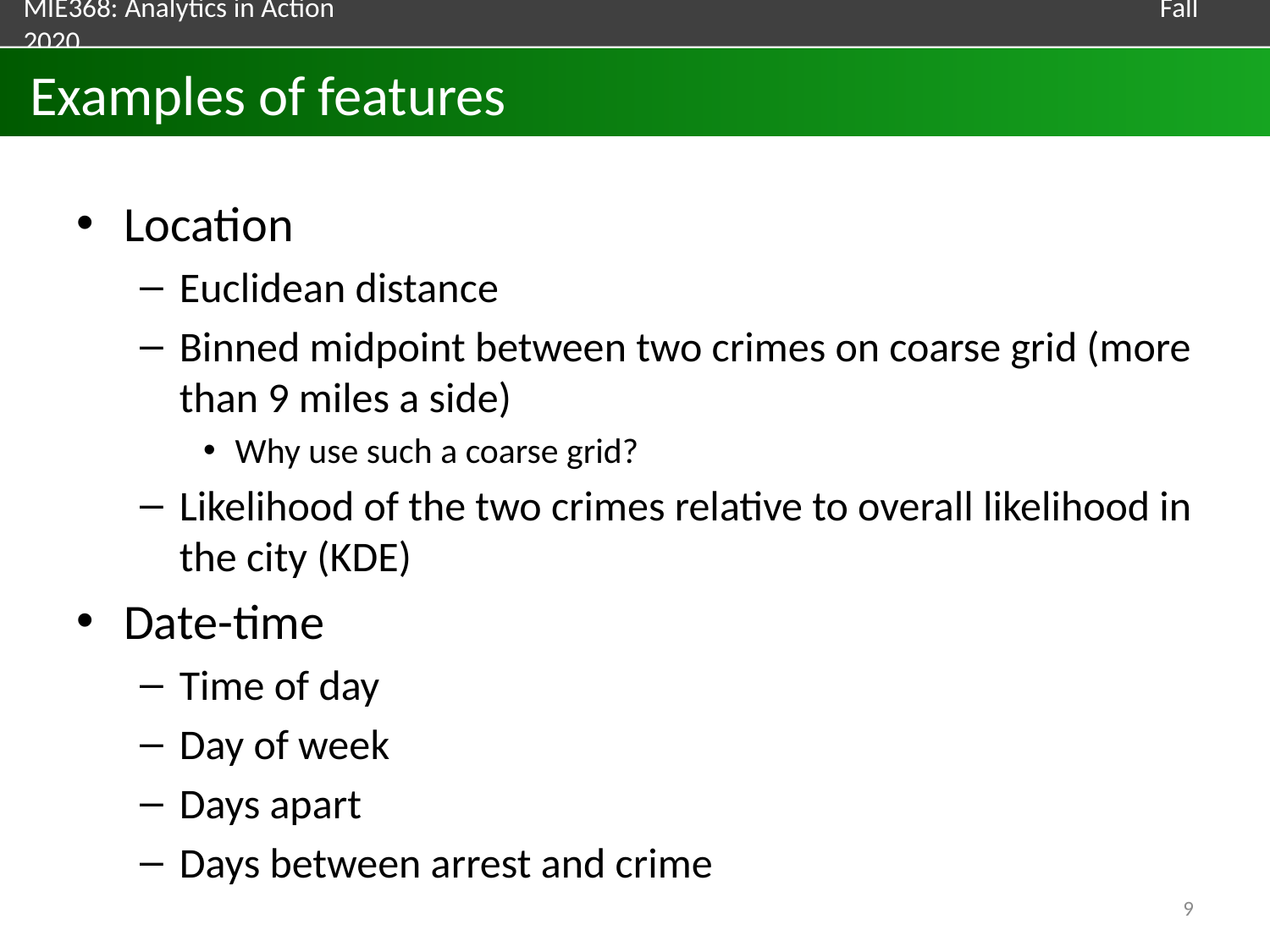

# Examples of features
Location
Euclidean distance
Binned midpoint between two crimes on coarse grid (more than 9 miles a side)
Why use such a coarse grid?
Likelihood of the two crimes relative to overall likelihood in the city (KDE)
Date-time
Time of day
Day of week
Days apart
Days between arrest and crime

9